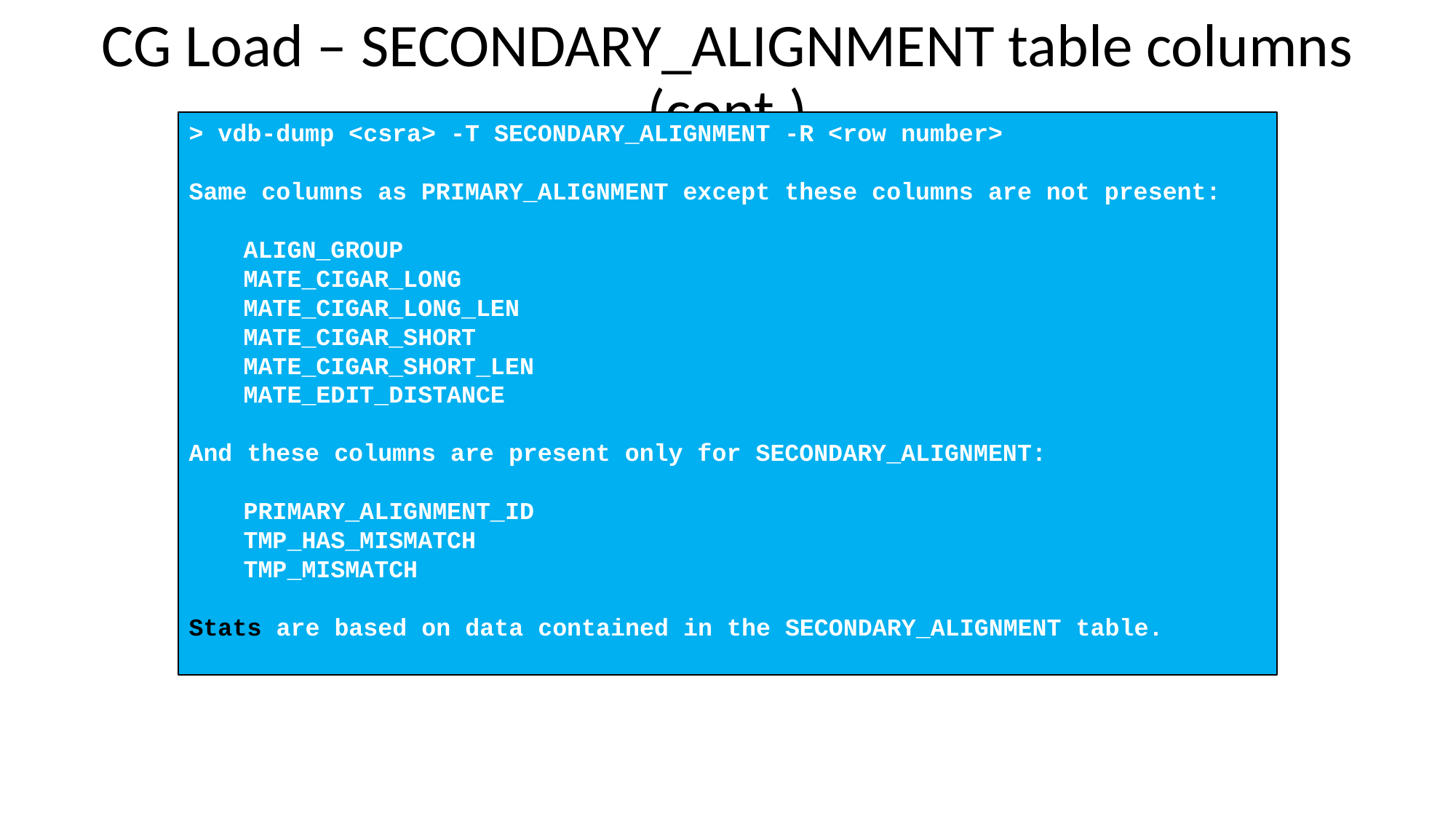

CG Load – SECONDARY_ALIGNMENT table columns (cont.)
> vdb-dump <csra> -T SECONDARY_ALIGNMENT -R <row number>

Same columns as PRIMARY_ALIGNMENT except these columns are not present:

ALIGN_GROUP
MATE_CIGAR_LONG
MATE_CIGAR_LONG_LEN
MATE_CIGAR_SHORT
MATE_CIGAR_SHORT_LEN
MATE_EDIT_DISTANCE

And these columns are present only for SECONDARY_ALIGNMENT:

PRIMARY_ALIGNMENT_ID
TMP_HAS_MISMATCH
TMP_MISMATCH

Stats are based on data contained in the SECONDARY_ALIGNMENT table.